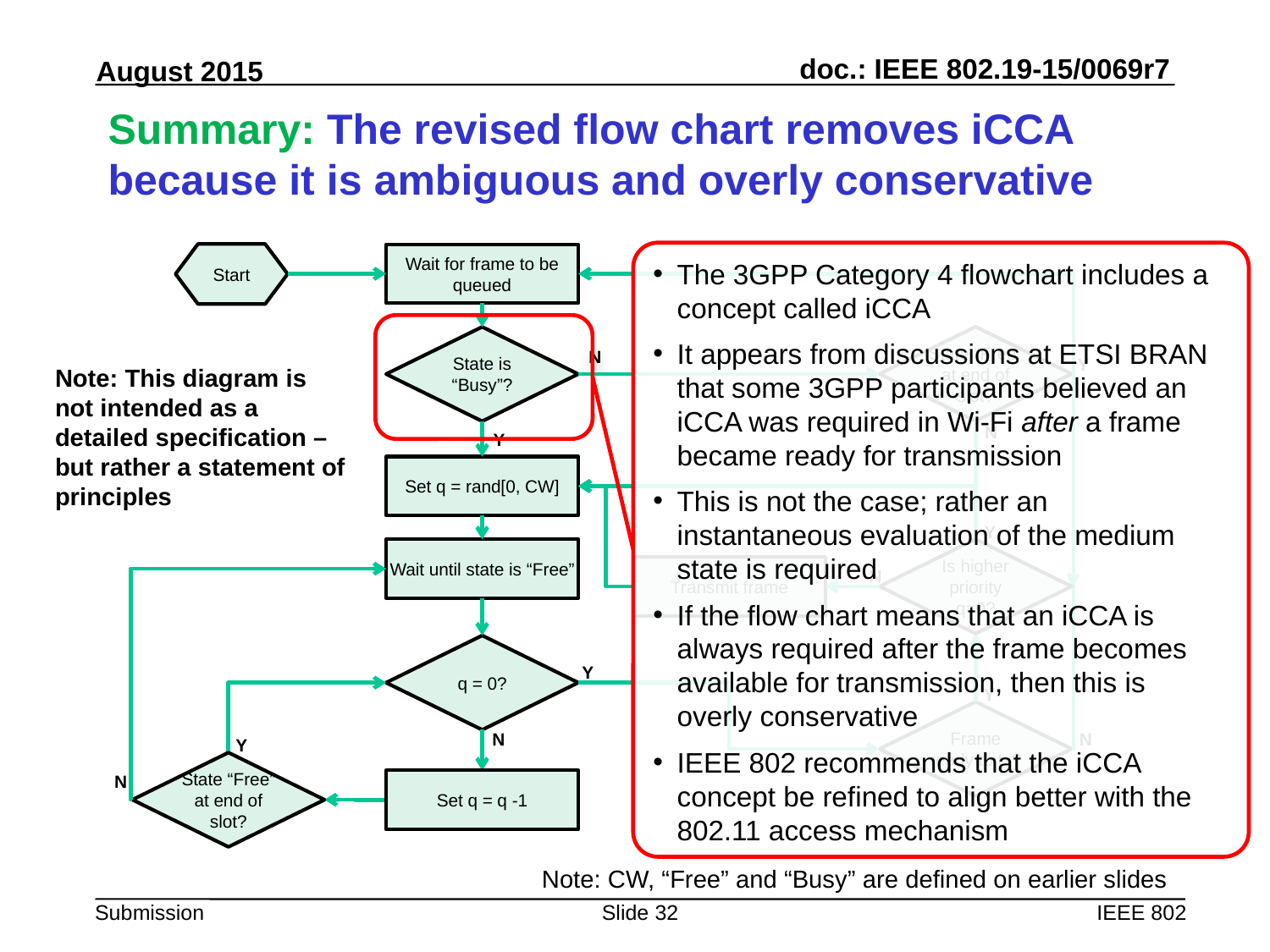

# Summary: The revised flow chart removes iCCA because it is ambiguous and overly conservative
The 3GPP Category 4 flowchart includes a concept called iCCA
It appears from discussions at ETSI BRAN that some 3GPP participants believed an iCCA was required in Wi-Fi after a frame became ready for transmission
This is not the case; rather an instantaneous evaluation of the medium state is required
If the flow chart means that an iCCA is always required after the frame becomes available for transmission, then this is overly conservative
IEEE 802 recommends that the iCCA concept be refined to align better with the 802.11 access mechanism
Start
Wait for frame to be queued
State “Free” at end of slot?
State is “Busy”?
N
Y
N
Y
Set q = rand[0, CW]
Y
Wait until state is “Free”
Is higher priority q=0?
Transmit frame
N
q = 0?
Y
Y
Frame ready to tx?
N
N
Y
State “Free” at end of slot?
N
Set q = q -1

Note: This diagram is not intended as a detailed specification – but rather a statement of principles
Note: CW, “Free” and “Busy” are defined on earlier slides
Slide 32
IEEE 802